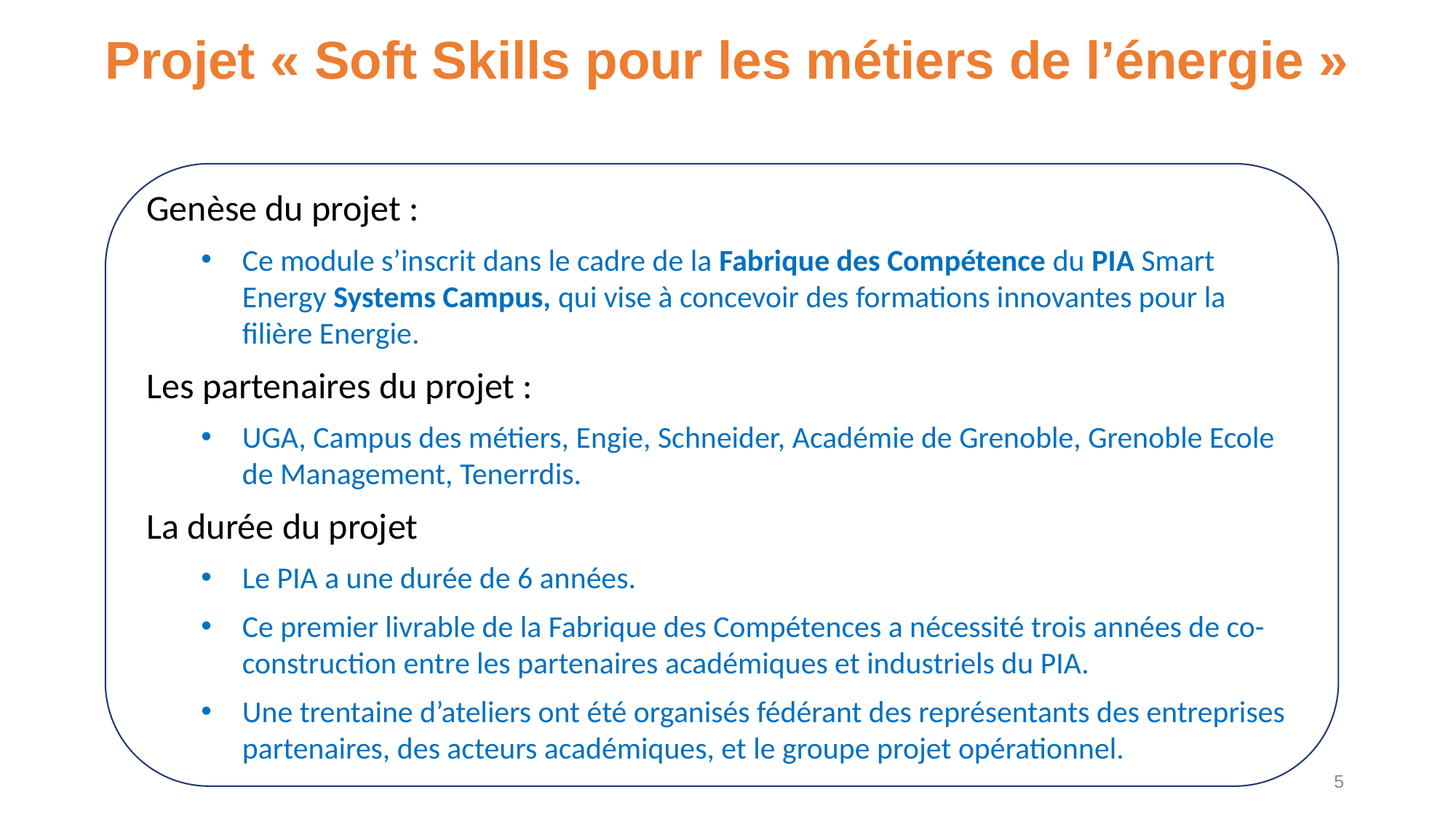

# Projet « Soft Skills pour les métiers de l’énergie »
Genèse du projet :
Ce module s’inscrit dans le cadre de la Fabrique des Compétence du PIA Smart Energy Systems Campus, qui vise à concevoir des formations innovantes pour la filière Energie.
Les partenaires du projet :
UGA, Campus des métiers, Engie, Schneider, Académie de Grenoble, Grenoble Ecole de Management, Tenerrdis.
La durée du projet
Le PIA a une durée de 6 années.
Ce premier livrable de la Fabrique des Compétences a nécessité trois années de co-construction entre les partenaires académiques et industriels du PIA.
Une trentaine d’ateliers ont été organisés fédérant des représentants des entreprises partenaires, des acteurs académiques, et le groupe projet opérationnel.